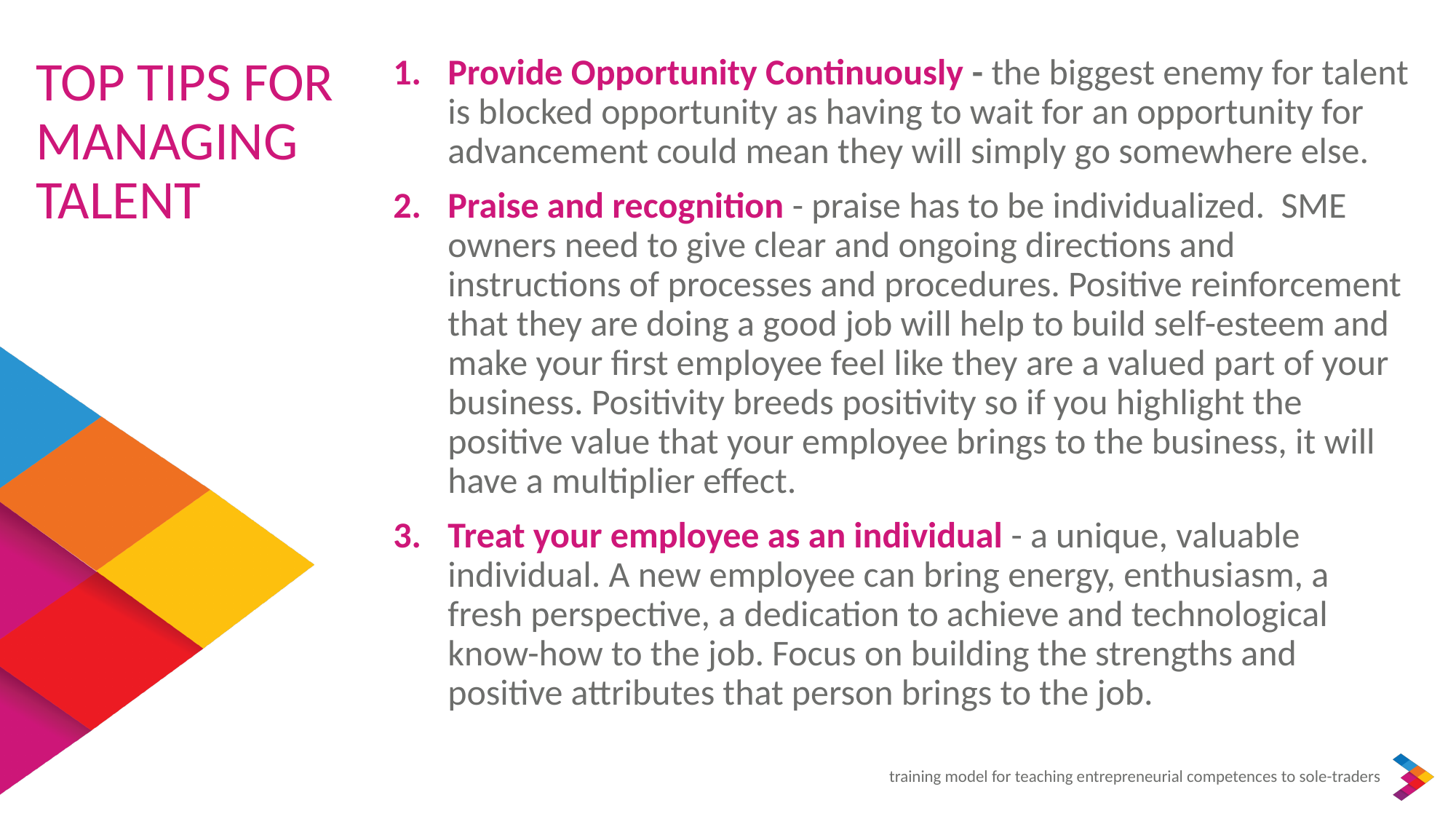

TOP TIPS FOR MANAGING TALENT
Provide Opportunity Continuously - the biggest enemy for talent is blocked opportunity as having to wait for an opportunity for advancement could mean they will simply go somewhere else.
Praise and recognition - praise has to be individualized.  SME owners need to give clear and ongoing directions and instructions of processes and procedures. Positive reinforcement that they are doing a good job will help to build self-esteem and make your first employee feel like they are a valued part of your business. Positivity breeds positivity so if you highlight the positive value that your employee brings to the business, it will have a multiplier effect.
Treat your employee as an individual - a unique, valuable individual. A new employee can bring energy, enthusiasm, a fresh perspective, a dedication to achieve and technological know-how to the job. Focus on building the strengths and positive attributes that person brings to the job.